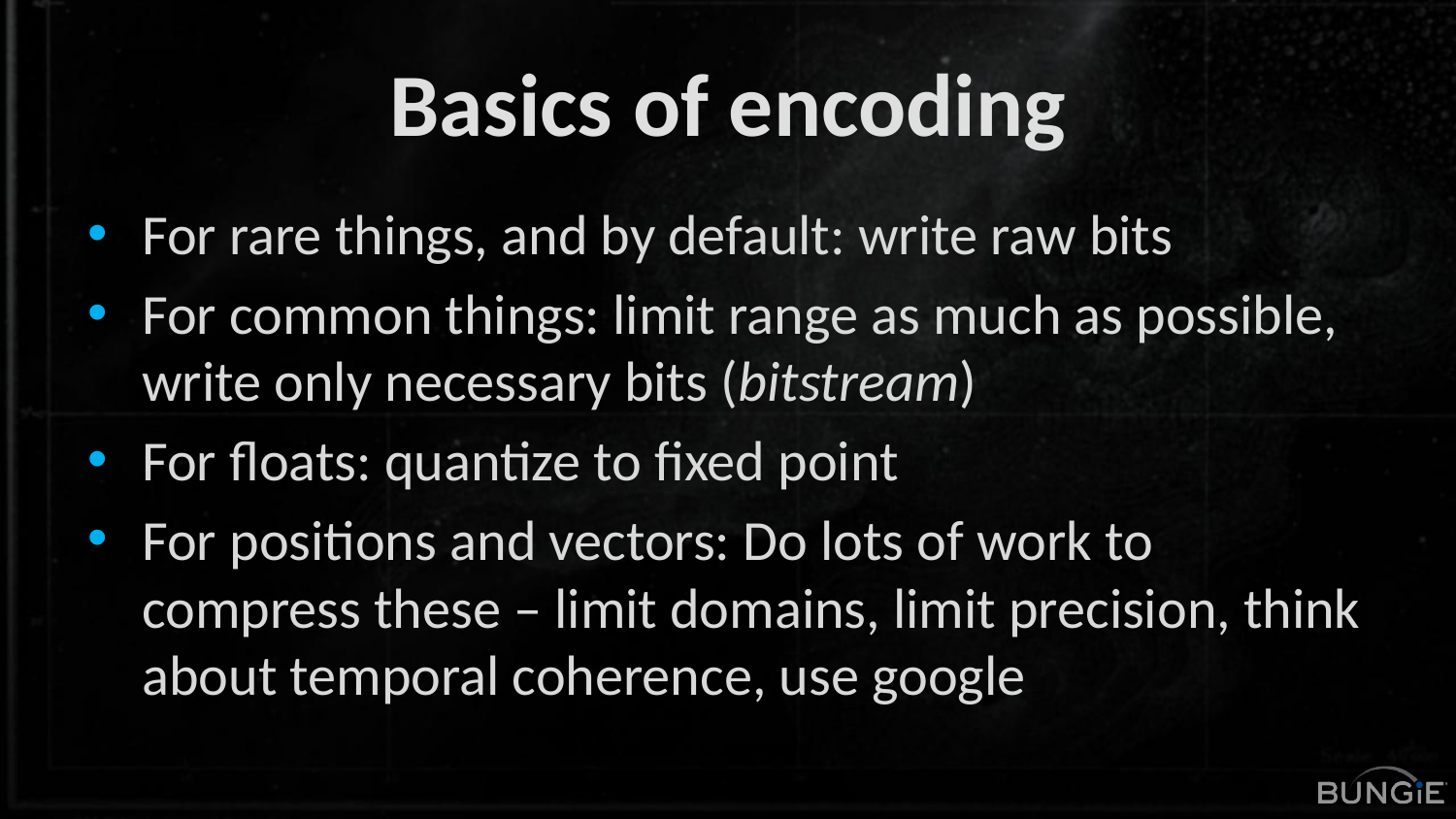

# Basics of encoding
For rare things, and by default: write raw bits
For common things: limit range as much as possible, write only necessary bits (bitstream)
For floats: quantize to fixed point
For positions and vectors: Do lots of work to compress these – limit domains, limit precision, think about temporal coherence, use google